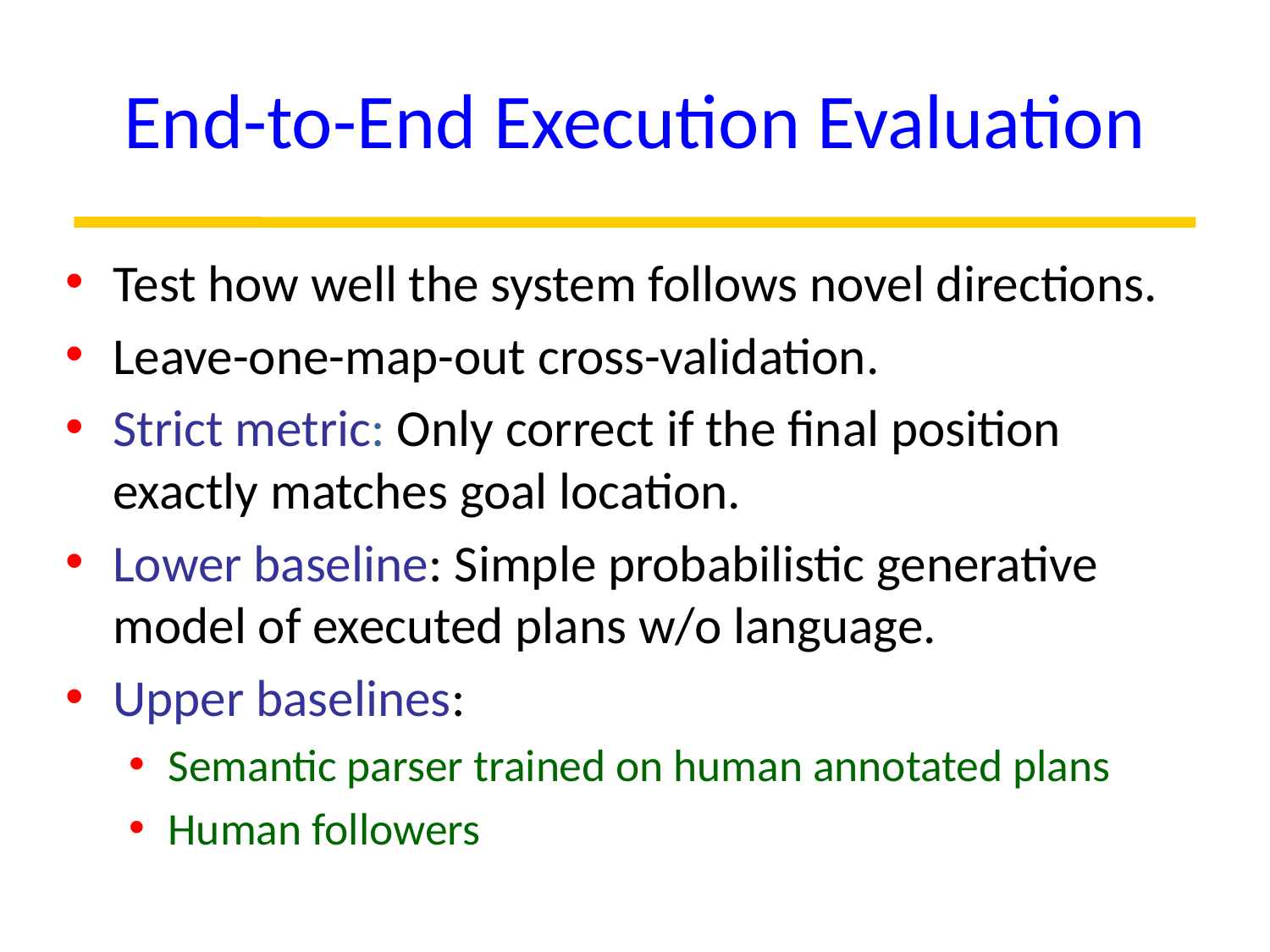

# End-to-End Execution Evaluation

Test how well the system follows novel directions.
Leave-one-map-out cross-validation.
Strict metric: Only correct if the final position exactly matches goal location.
Lower baseline: Simple probabilistic generative model of executed plans w/o language.
Upper baselines:
Semantic parser trained on human annotated plans
Human followers